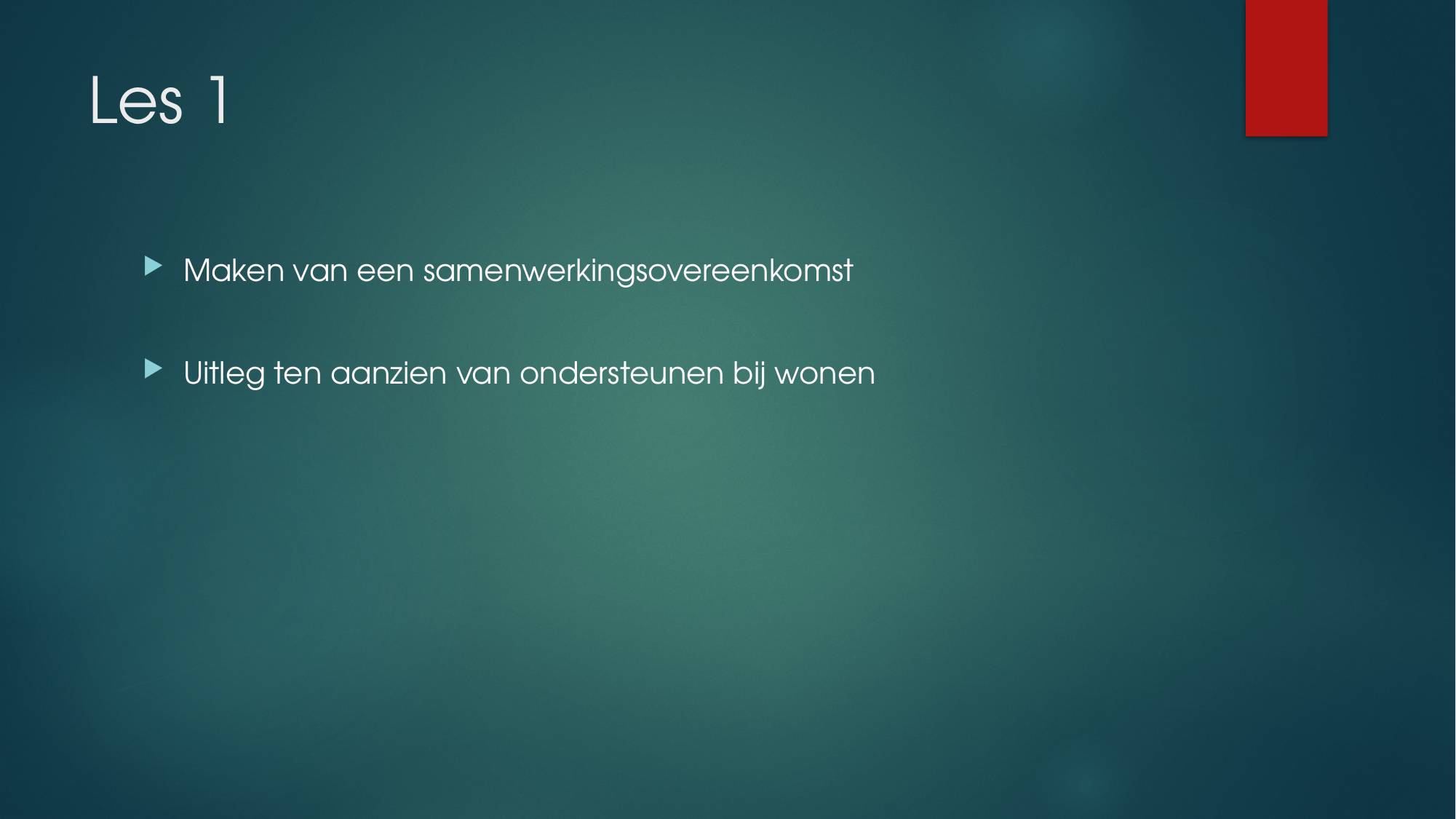

# Les 1
Maken van een samenwerkingsovereenkomst

Uitleg ten aanzien van ondersteunen bij wonen